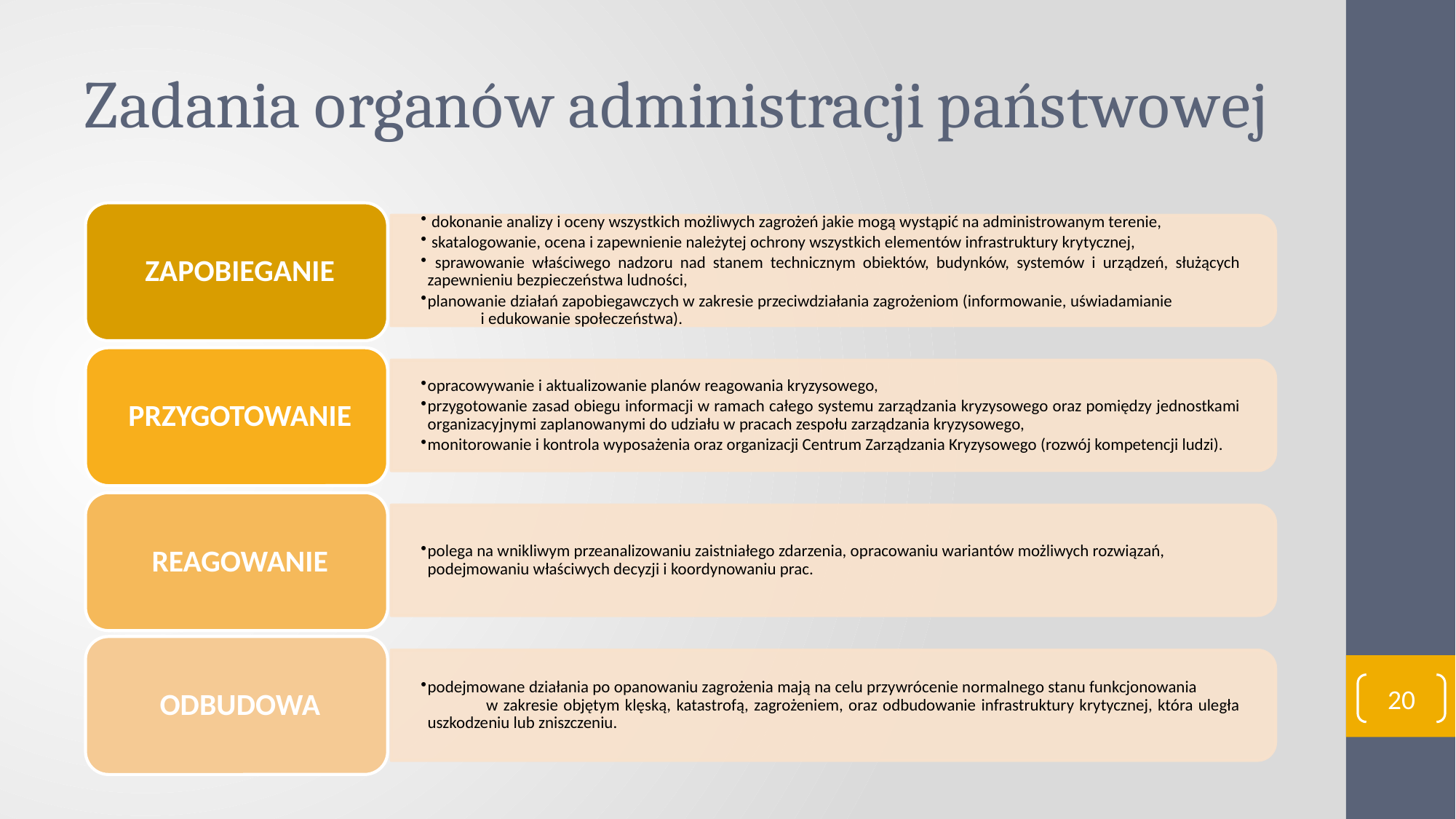

# Zadania organów administracji państwowej
 dokonanie analizy i oceny wszystkich możliwych zagrożeń jakie mogą wystąpić na administrowanym terenie,
 skatalogowanie, ocena i zapewnienie należytej ochrony wszystkich elementów infrastruktury krytycznej,
 sprawowanie właściwego nadzoru nad stanem technicznym obiektów, budynków, systemów i urządzeń, służących zapewnieniu bezpieczeństwa ludności,
planowanie działań zapobiegawczych w zakresie przeciwdziałania zagrożeniom (informowanie, uświadamianie                                i edukowanie społeczeństwa).
ZAPOBIEGANIE
opracowywanie i aktualizowanie planów reagowania kryzysowego,
przygotowanie zasad obiegu informacji w ramach całego systemu zarządzania kryzysowego oraz pomiędzy jednostkami organizacyjnymi zaplanowanymi do udziału w pracach zespołu zarządzania kryzysowego,
monitorowanie i kontrola wyposażenia oraz organizacji Centrum Zarządzania Kryzysowego (rozwój kompetencji ludzi).
PRZYGOTOWANIE
polega na wnikliwym przeanalizowaniu zaistniałego zdarzenia, opracowaniu wariantów możliwych rozwiązań, podejmowaniu właściwych decyzji i koordynowaniu prac.
REAGOWANIE
podejmowane działania po opanowaniu zagrożenia mają na celu przywrócenie normalnego stanu funkcjonowania                       w zakresie objętym klęską, katastrofą, zagrożeniem, oraz odbudowanie infrastruktury krytycznej, która uległa uszkodzeniu lub zniszczeniu.
ODBUDOWA
20